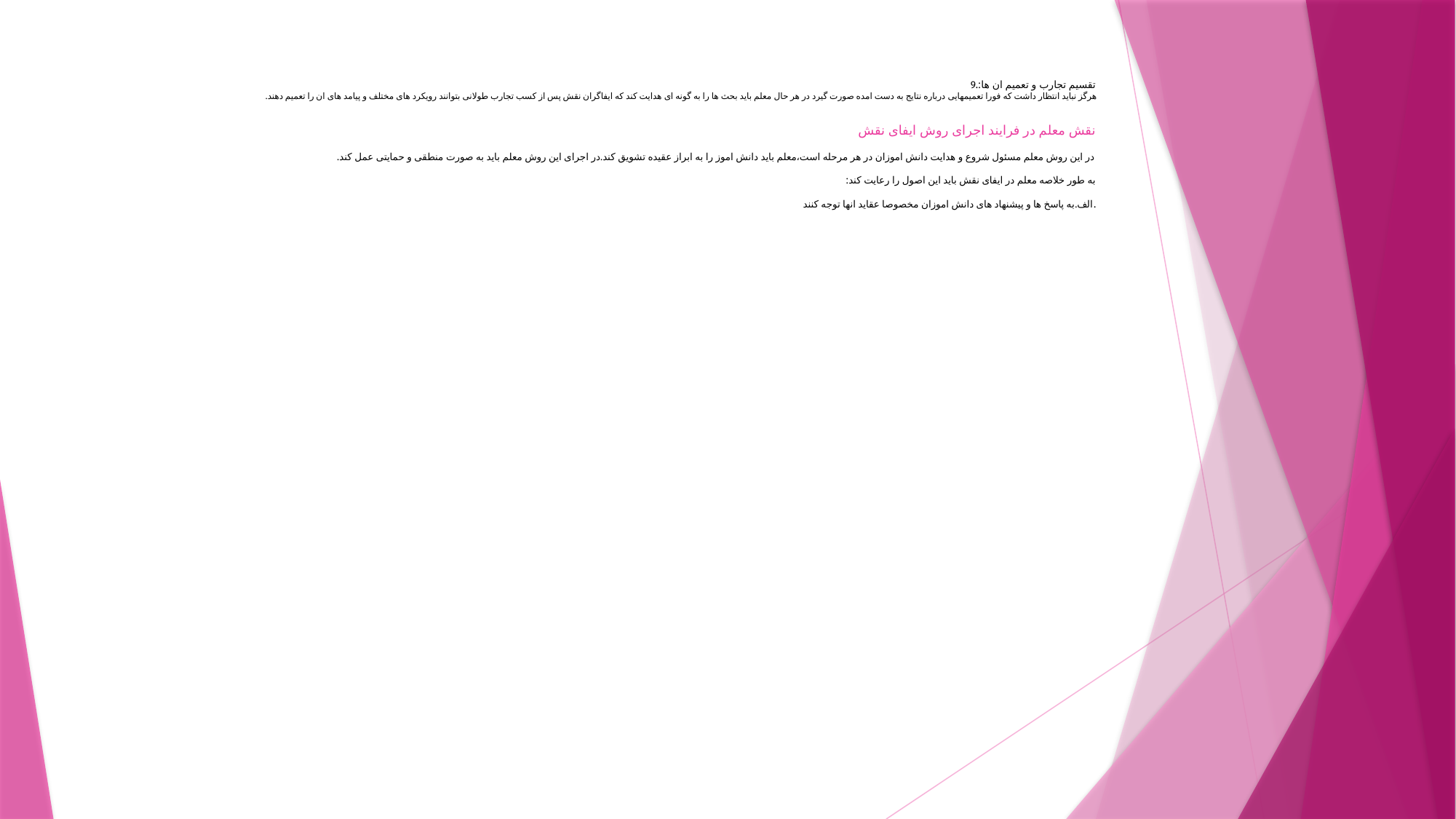

# 9.تقسیم تجارب و تعمیم ان ها: هرگز نباید انتظار داشت که فورا تعمیمهایی درباره نتایج به دست امده صورت گیرد در هر حال معلم باید بحث ها را به گونه ای هدایت کند که ایفاگران نقش پس از کسب تجارب طولانی بتوانند رویکرد های مختلف و پیامد های ان را تعمیم دهند. نقش معلم در فرایند اجرای روش ایفای نقش در این روش معلم مسئول شروع و هدایت دانش اموزان در هر مرحله است،معلم باید دانش اموز را به ابراز عقیده تشویق کند.در اجرای این روش معلم باید به صورت منطقی و حمایتی عمل کند. به طور خلاصه معلم در ایفای نقش باید این اصول را رعایت کند: الف.به پاسخ ها و پیشنهاد های دانش اموزان مخصوصا عقاید انها توجه کنند.